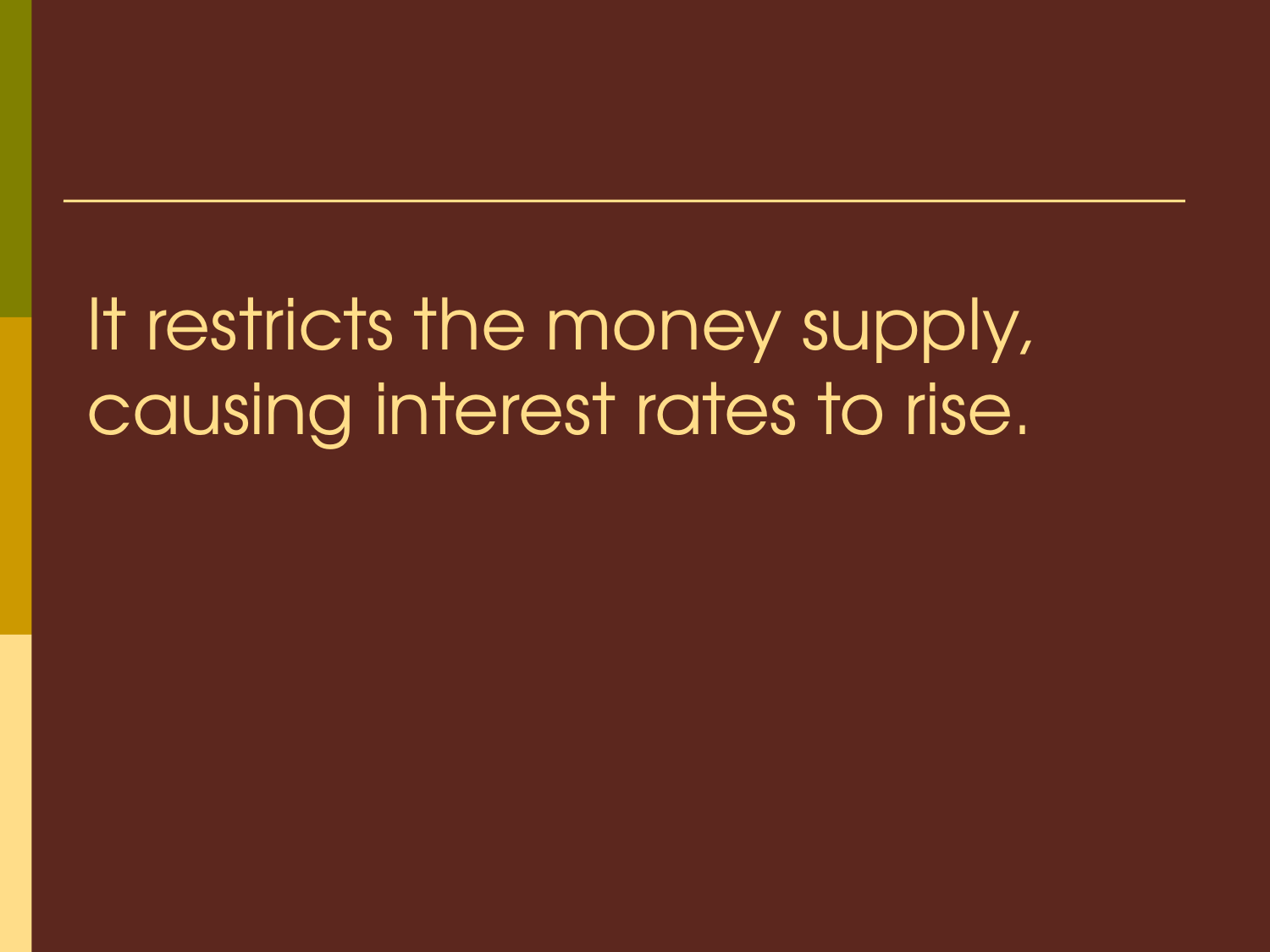

# It restricts the money supply, causing interest rates to rise.